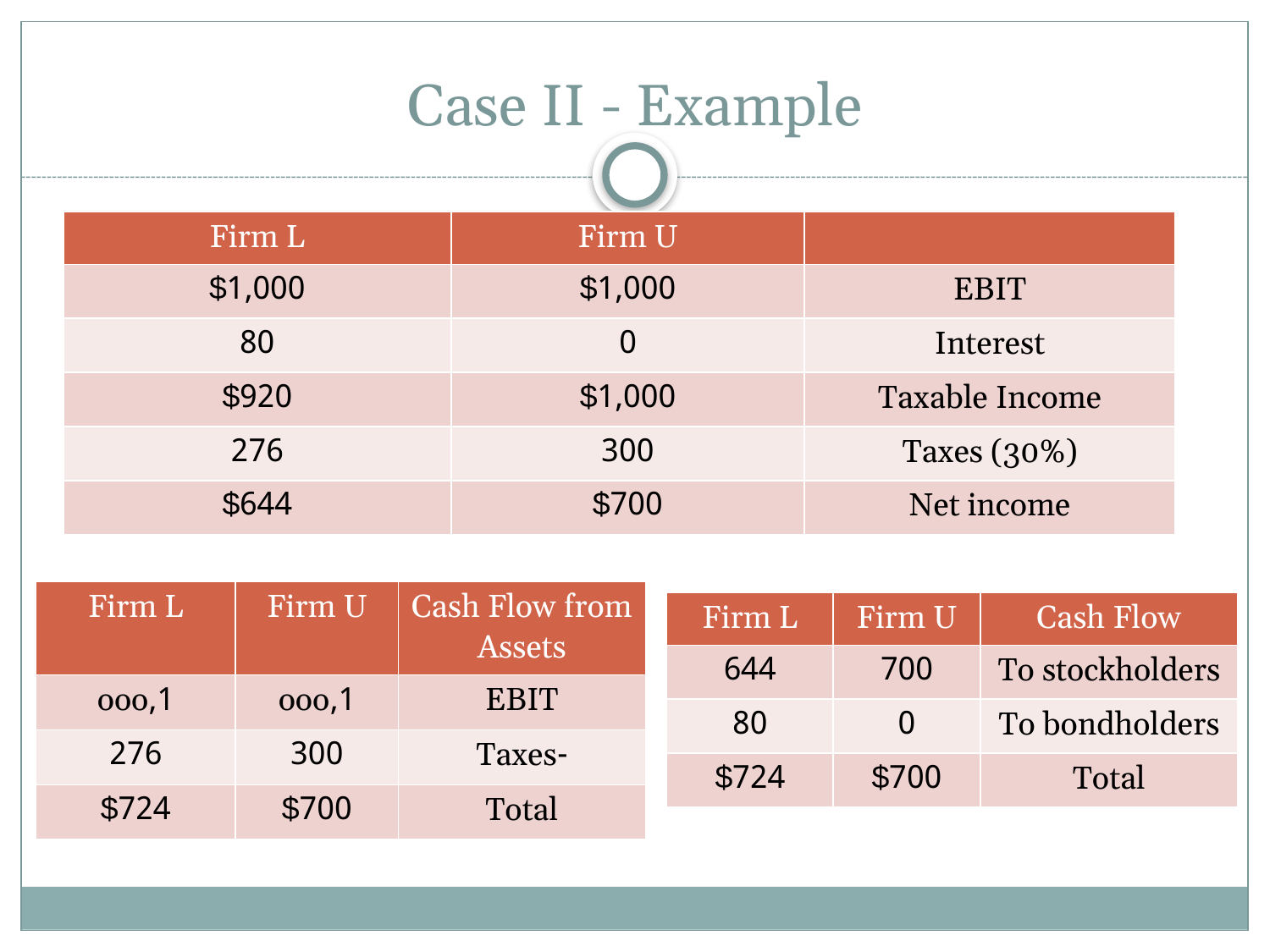

# Case II - Example
| Firm L | Firm U |  |
| --- | --- | --- |
| $1,000 | $1,000 | EBIT |
| 80 | 0 | Interest |
| $920 | $1,000 | Taxable Income |
| 276 | 300 | Taxes (30%) |
| $644 | $700 | Net income |
| Firm L | Firm U | Cash Flow from Assets |
| --- | --- | --- |
| 1,ooo | 1,ooo | EBIT |
| 276 | 300 | -Taxes |
| $724 | $700 | Total |
| Firm L | Firm U | Cash Flow |
| --- | --- | --- |
| 644 | 700 | To stockholders |
| 80 | 0 | To bondholders |
| $724 | $700 | Total |